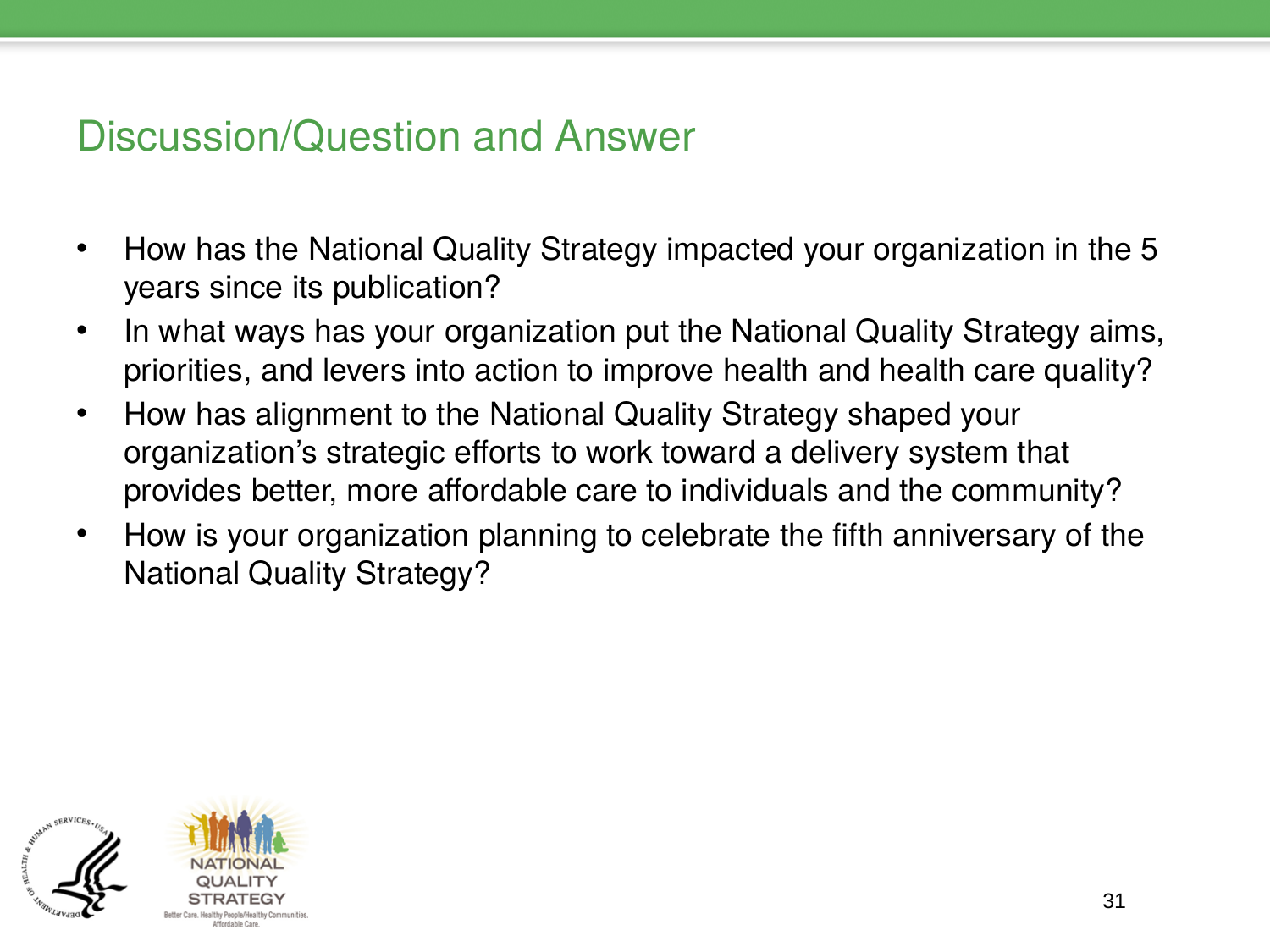

# Discussion/Question and Answer
How has the National Quality Strategy impacted your organization in the 5 years since its publication?
In what ways has your organization put the National Quality Strategy aims, priorities, and levers into action to improve health and health care quality?
How has alignment to the National Quality Strategy shaped your organization’s strategic efforts to work toward a delivery system that provides better, more affordable care to individuals and the community?
How is your organization planning to celebrate the fifth anniversary of the National Quality Strategy?
31